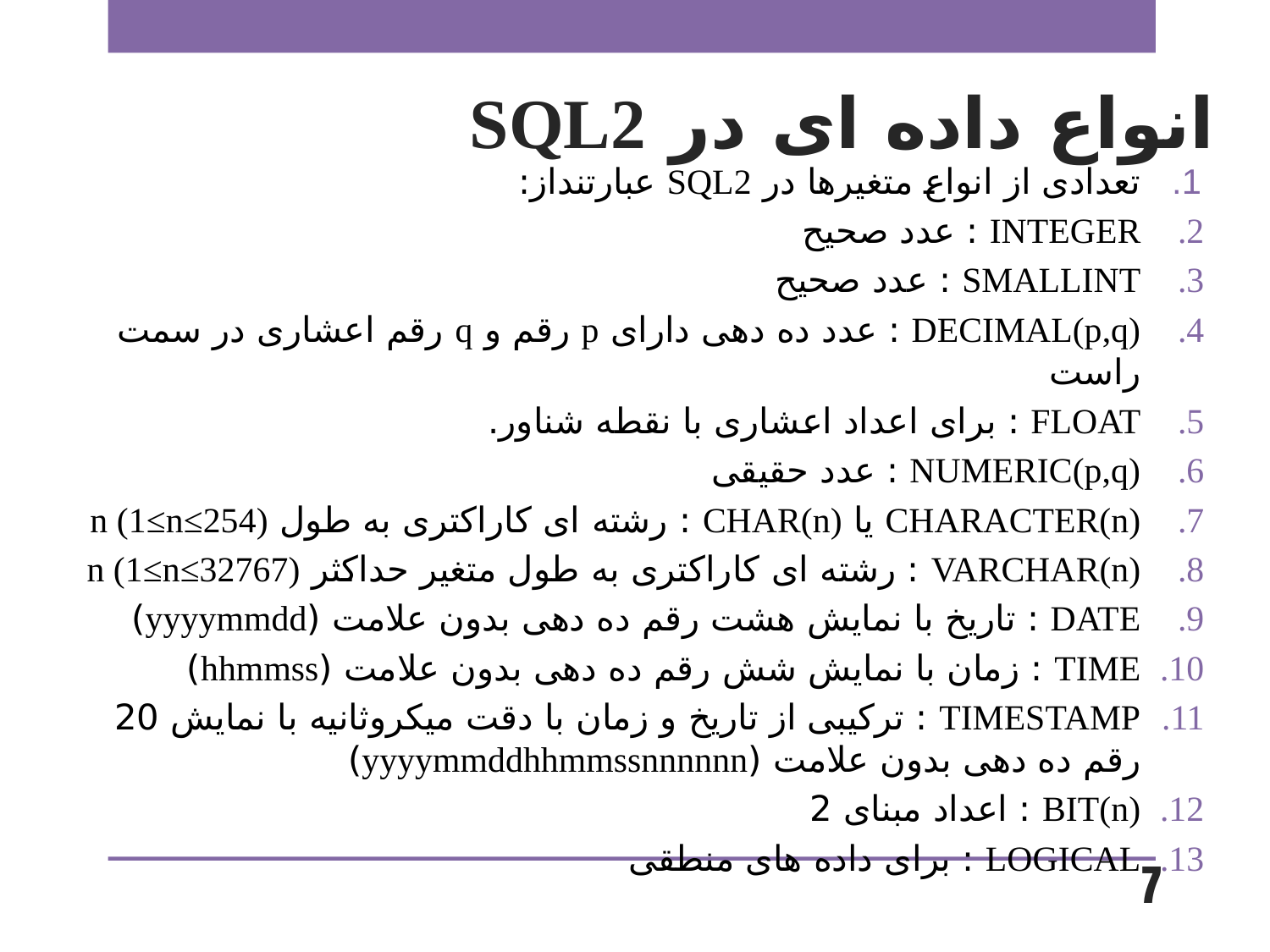

# انواع داده ای در SQL2
تعدادی از انواع متغیرها در SQL2 عبارتنداز:
INTEGER : عدد صحیح
SMALLINT : عدد صحیح
DECIMAL(p,q) : عدد ده دهی دارای p رقم و q رقم اعشاری در سمت راست
FLOAT : برای اعداد اعشاری با نقطه شناور.
NUMERIC(p,q) : عدد حقیقی
CHARACTER(n) یا CHAR(n) : رشته ای کاراکتری به طول n (1≤n≤254)
VARCHAR(n) : رشته ای کاراکتری به طول متغیر حداکثر n (1≤n≤32767)
DATE : تاریخ با نمایش هشت رقم ده دهی بدون علامت (yyyymmdd)
TIME : زمان با نمایش شش رقم ده دهی بدون علامت (hhmmss)
TIMESTAMP : ترکیبی از تاریخ و زمان با دقت میکروثانیه با نمایش 20 رقم ده دهی بدون علامت (yyyymmddhhmmssnnnnnn)
BIT(n) : اعداد مبنای 2
LOGICAL : برای داده های منطقی
7